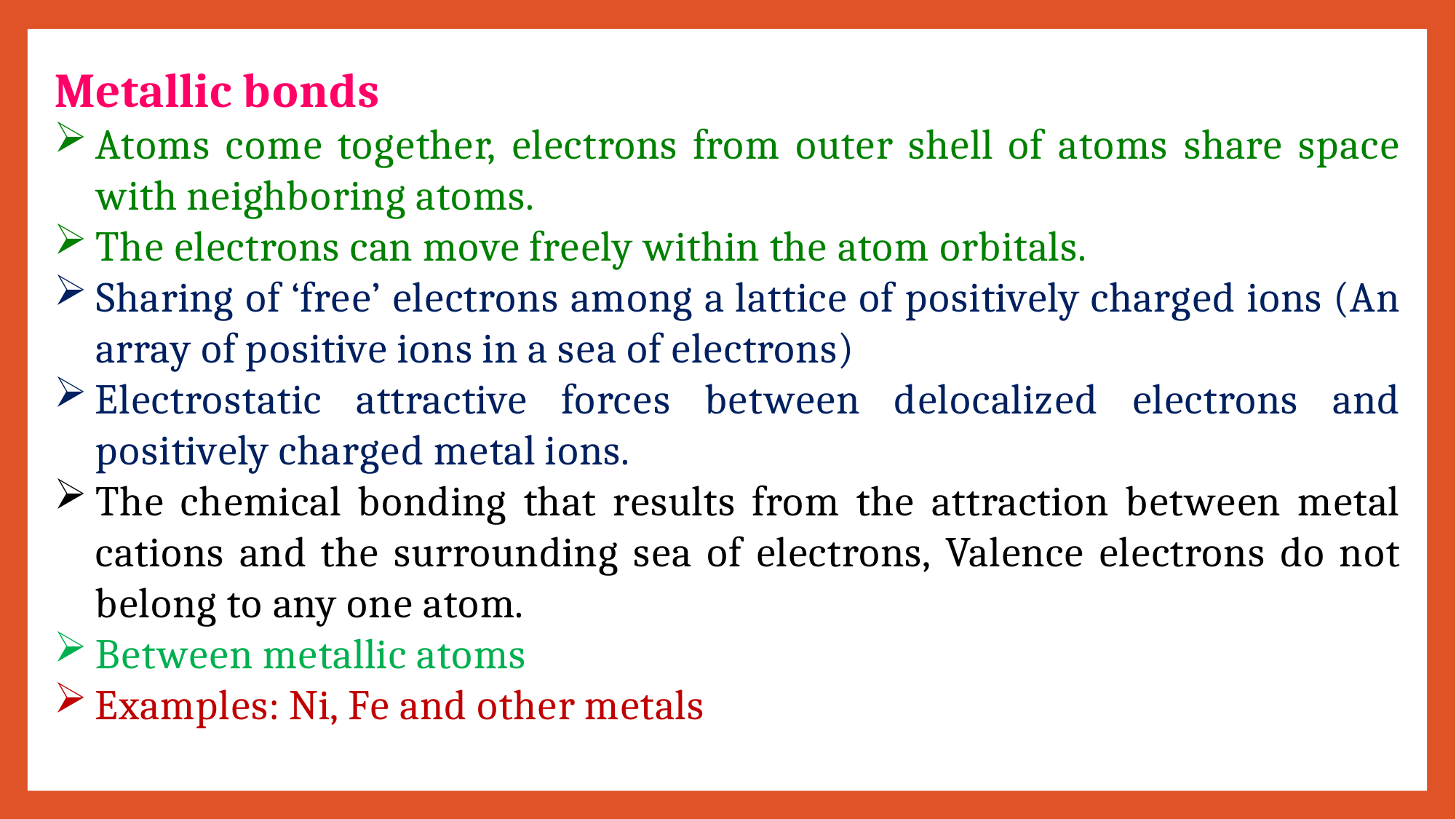

Metallic bonds
Atoms come together, electrons from outer shell of atoms share space with neighboring atoms.
The electrons can move freely within the atom orbitals.
Sharing of ‘free’ electrons among a lattice of positively charged ions (An array of positive ions in a sea of electrons)
Electrostatic attractive forces between delocalized electrons and positively charged metal ions.
The chemical bonding that results from the attraction between metal cations and the surrounding sea of electrons, Valence electrons do not belong to any one atom.
Between metallic atoms
Examples: Ni, Fe and other metals